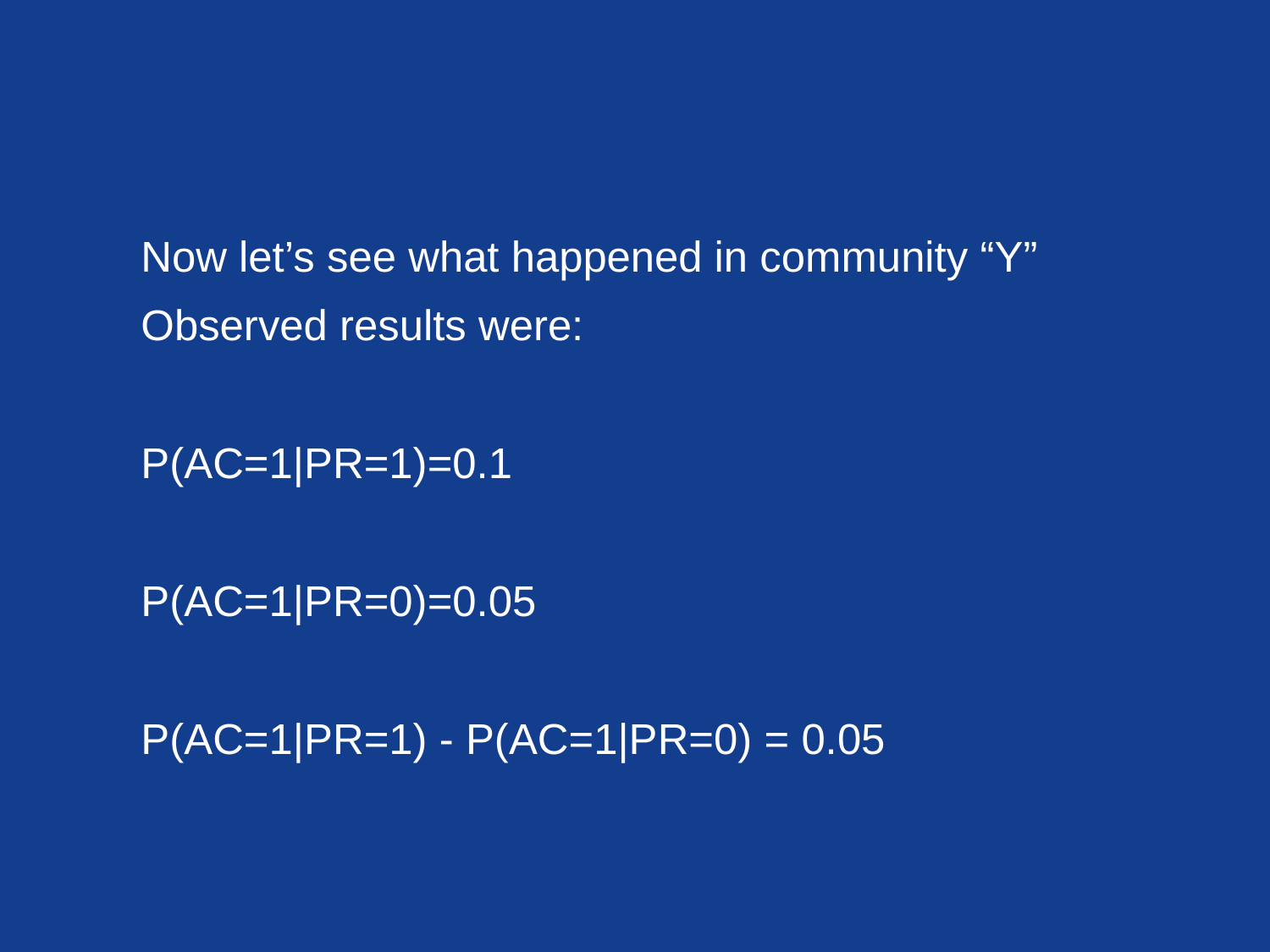

#
Now let’s see what happened in community “Y”
Observed results were:

P(AC=1|PR=1)=0.1

P(AC=1|PR=0)=0.05

P(AC=1|PR=1) - P(AC=1|PR=0) = 0.05